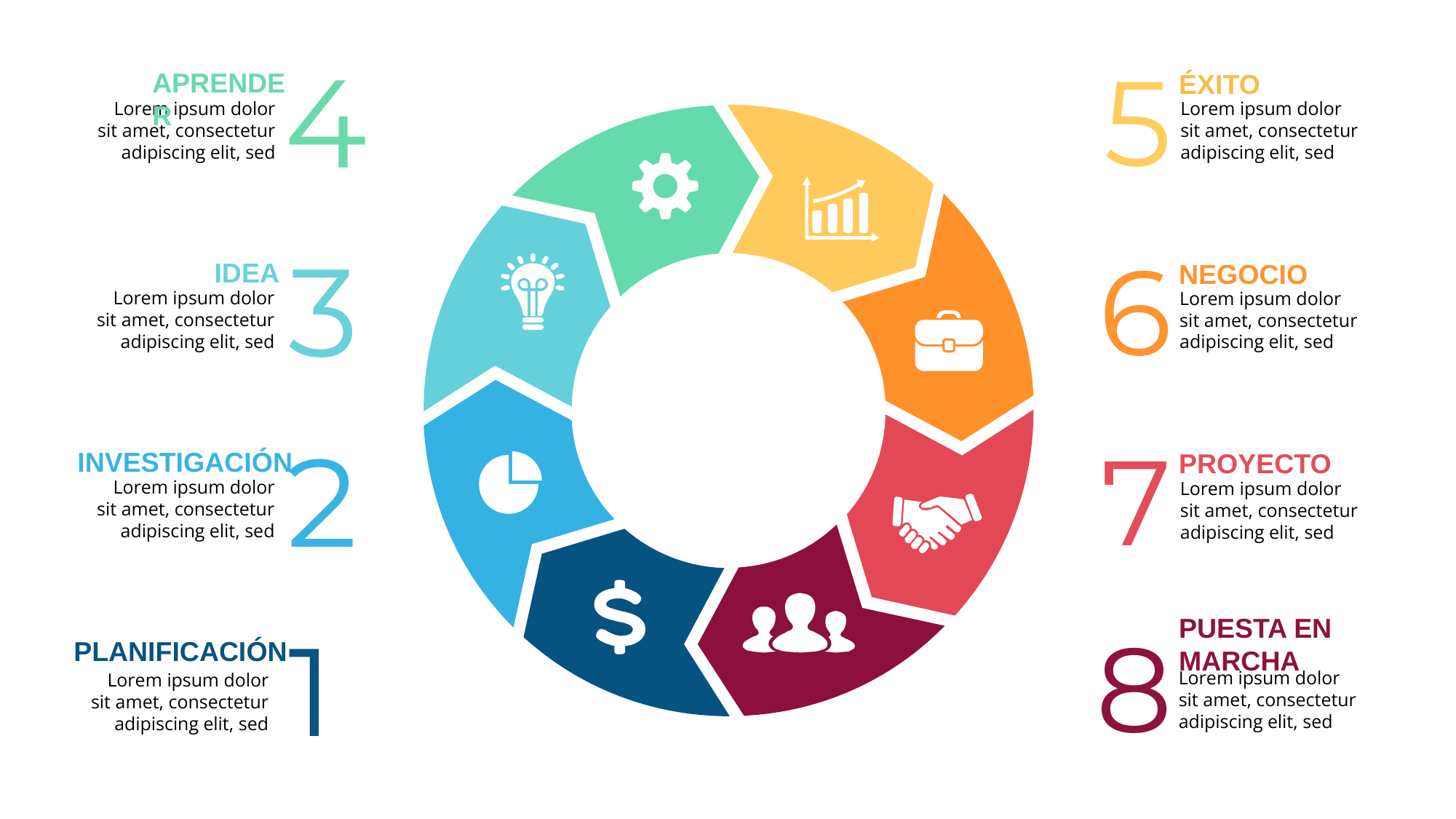

4
5
APRENDER
ÉXITO
Lorem ipsum dolor sit amet, consectetur adipiscing elit, sed
Lorem ipsum dolor sit amet, consectetur adipiscing elit, sed

3
6

IDEA
NEGOCIO
Lorem ipsum dolor sit amet, consectetur adipiscing elit, sed
Lorem ipsum dolor sit amet, consectetur adipiscing elit, sed

2
7
INVESTIGACIÓN
PROYECTO

Lorem ipsum dolor sit amet, consectetur adipiscing elit, sed
Lorem ipsum dolor sit amet, consectetur adipiscing elit, sed

PUESTA EN MARCHA
1
8
PLANIFICACIÓN
Lorem ipsum dolor sit amet, consectetur adipiscing elit, sed
Lorem ipsum dolor sit amet, consectetur adipiscing elit, sed